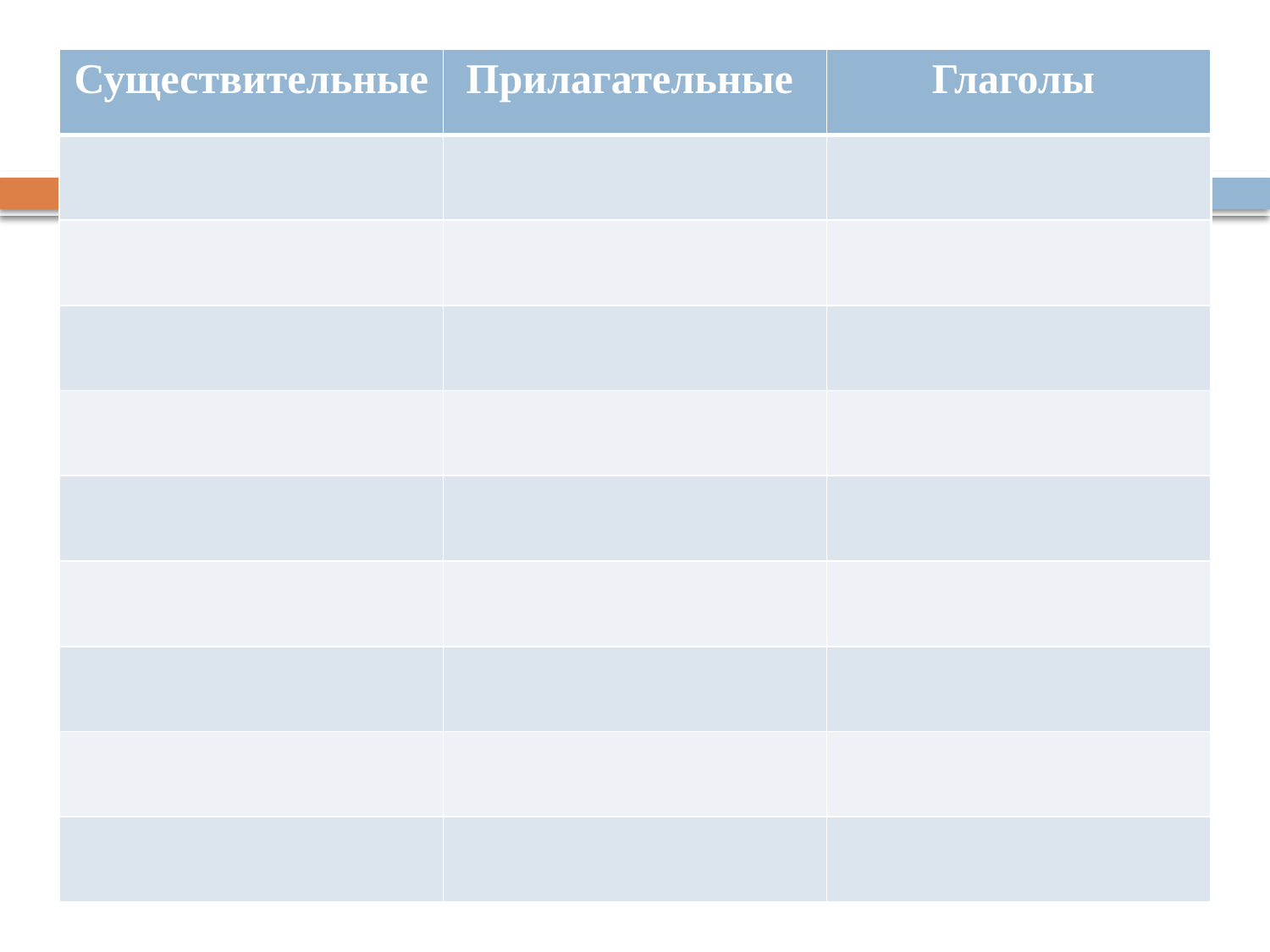

#
| Существительные | Прилагательные | Глаголы |
| --- | --- | --- |
| Перо | Пернатые | Оперились |
| Оперение | Перьевой | Уколоть |
| Пёрышко | Первый | Колется |
| Колючка | Колкий | Просить |
| Укол | Колючий |  |
| Коллектив | Простой |  |
| Просьба |  |  |
| Прошение |  |  |
| Опрос |  |  |
| Существительные | Прилагательные | Глаголы |
| --- | --- | --- |
|  |  |  |
|  |  |  |
|  |  |  |
|  |  |  |
|  |  |  |
|  |  |  |
|  |  |  |
|  |  |  |
|  |  |  |